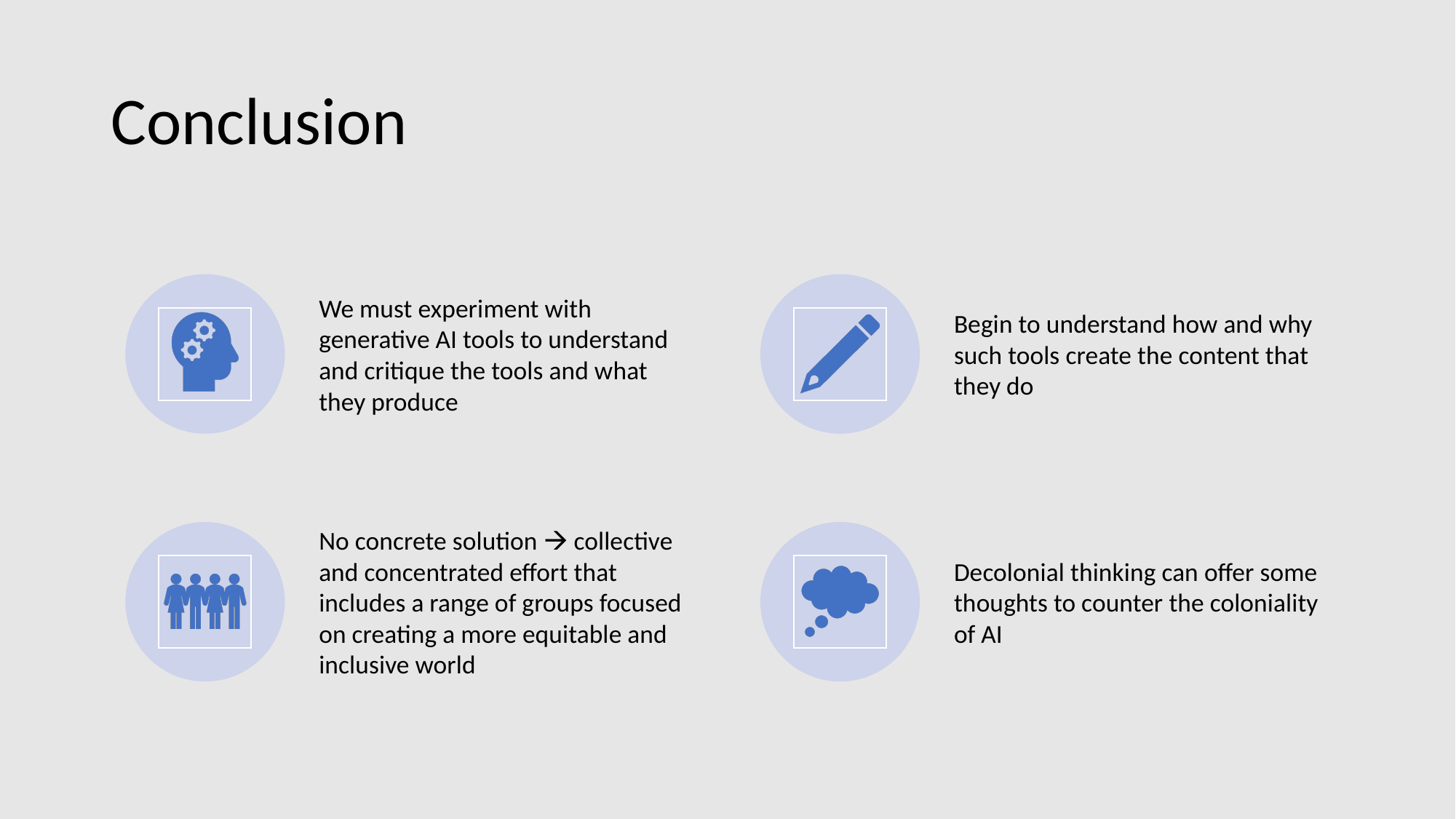

# Conclusion

We must experiment with generative AI tools to understand and critique the tools and what they produce

Begin to understand how and why such tools create the content that they do

No concrete solution 🡪 collective and concentrated effort that includes a range of groups focused on creating a more equitable and inclusive world

Decolonial thinking can offer some thoughts to counter the coloniality of AI